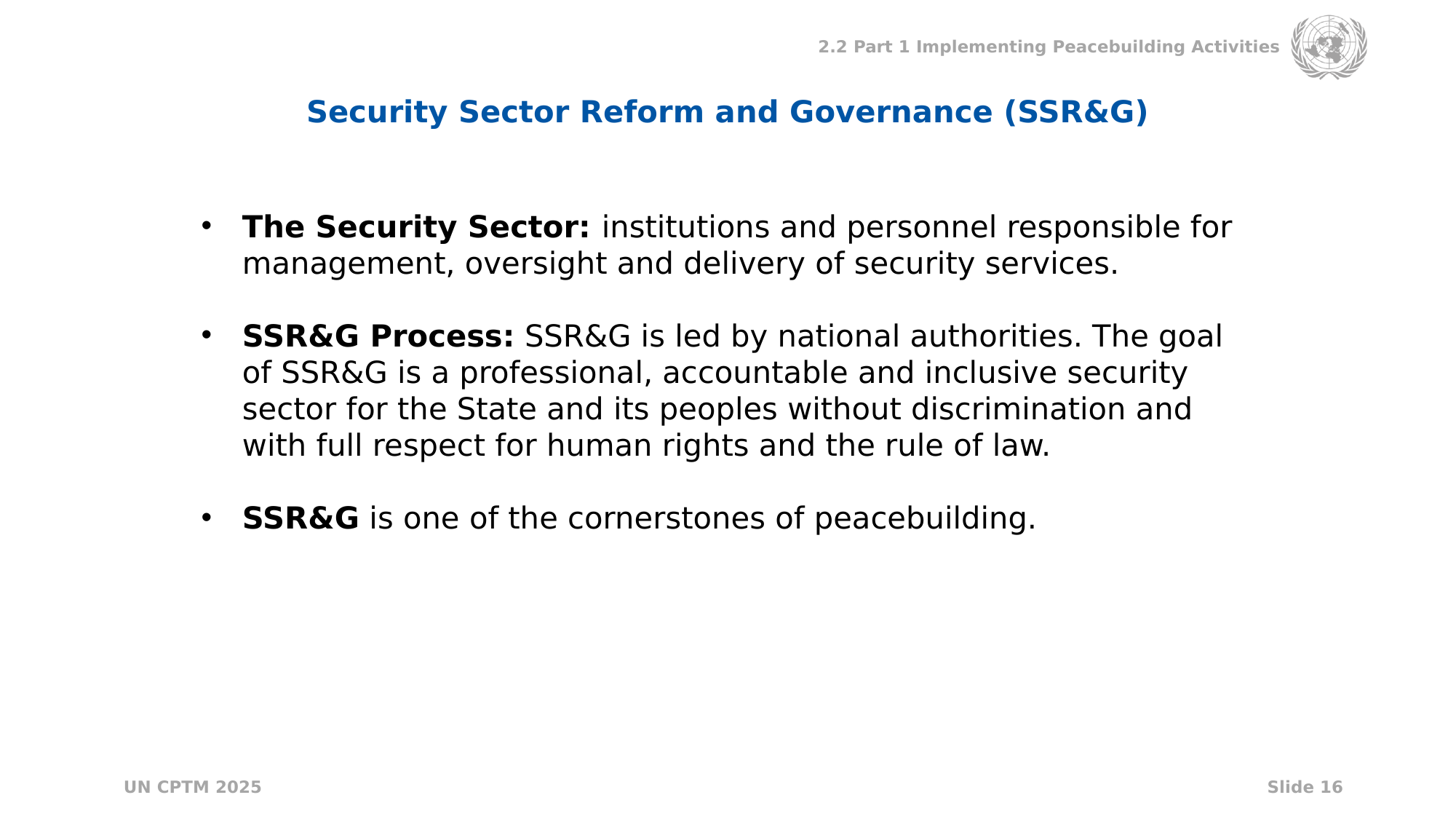

Security Sector Reform and Governance (SSR&G)
The Security Sector: institutions and personnel responsible for management, oversight and delivery of security services.
SSR&G Process: SSR&G is led by national authorities. The goal of SSR&G is a professional, accountable and inclusive security sector for the State and its peoples without discrimination and with full respect for human rights and the rule of law.
SSR&G is one of the cornerstones of peacebuilding.